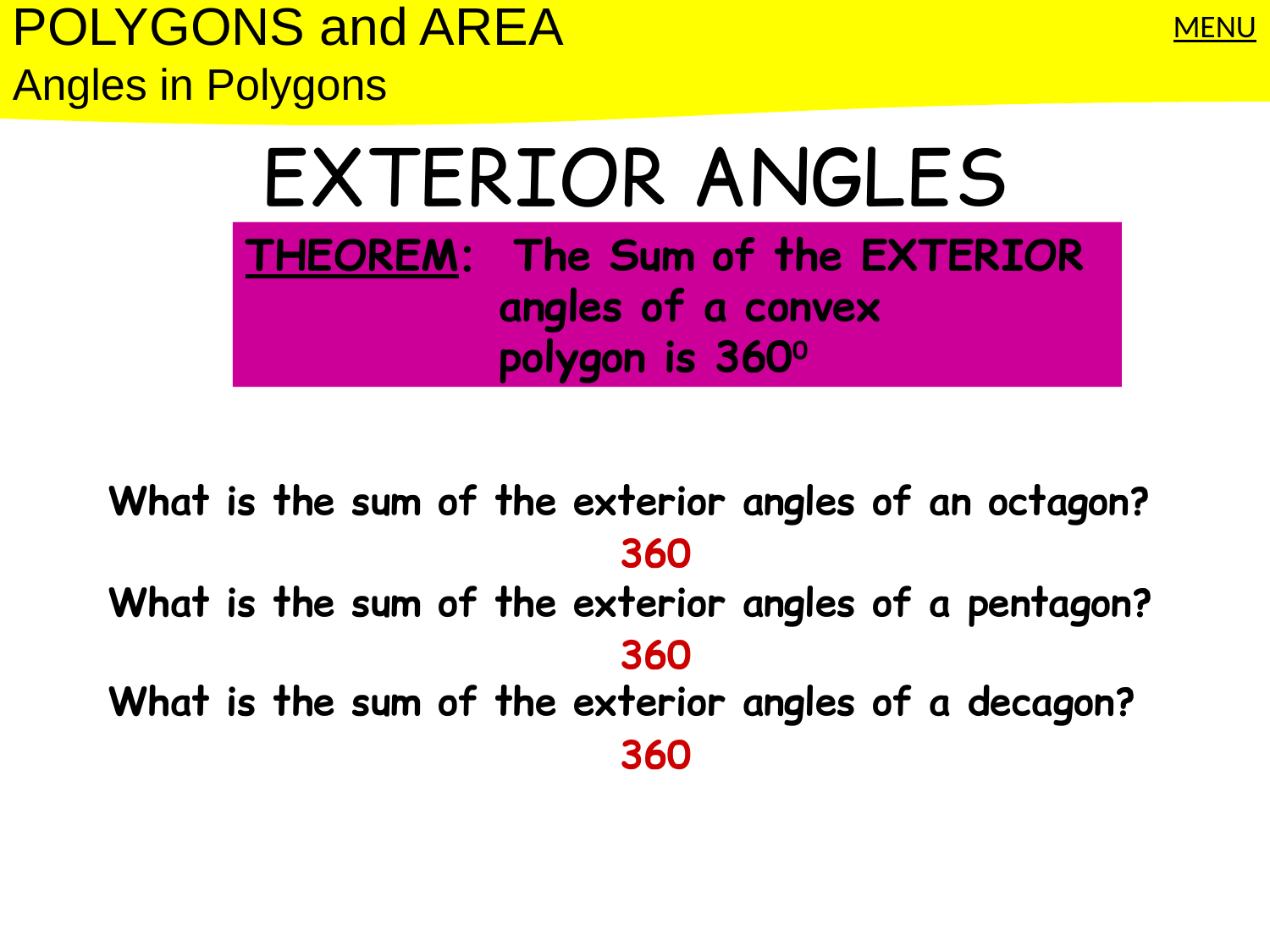

POLYGONS and AREA
Angles in Polygons
MENU
# EXTERIOR ANGLES
THEOREM:  The Sum of the EXTERIOR
		angles of a convex 			polygon is 3600
What is the sum of the exterior angles of an octagon?
360
What is the sum of the exterior angles of a pentagon?
360
What is the sum of the exterior angles of a decagon?
360